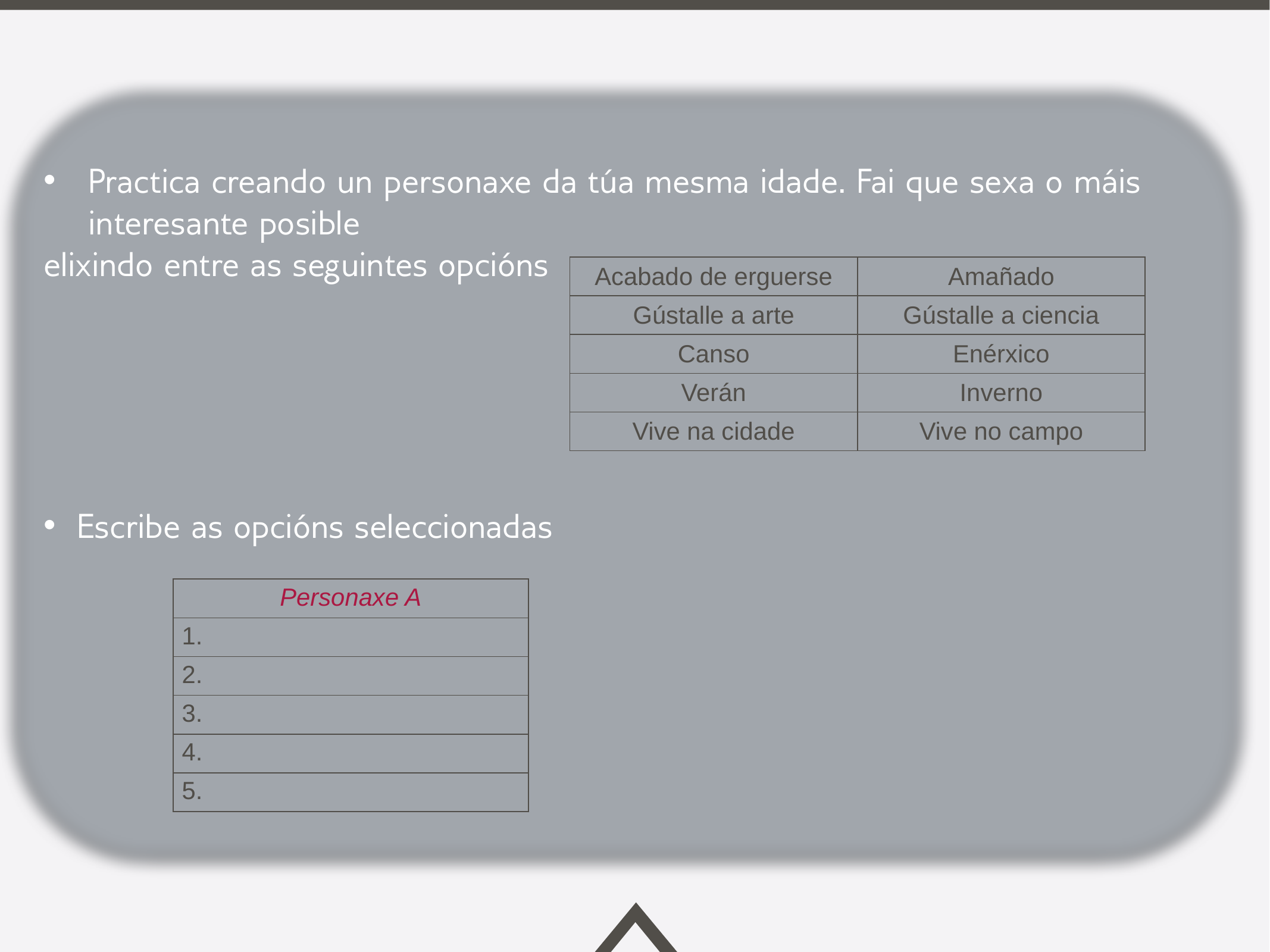

Practica creando un personaxe da túa mesma idade. Fai que sexa o máis interesante posible
elixindo entre as seguintes opcións

Escribe as opcións seleccionadas

| Acabado de erguerse | Amañado |
| --- | --- |
| Gústalle a arte | Gústalle a ciencia |
| Canso | Enérxico |
| Verán | Inverno |
| Vive na cidade | Vive no campo |
| Personaxe A |
| --- |
| 1. |
| 2. |
| 3. |
| 4. |
| 5. |